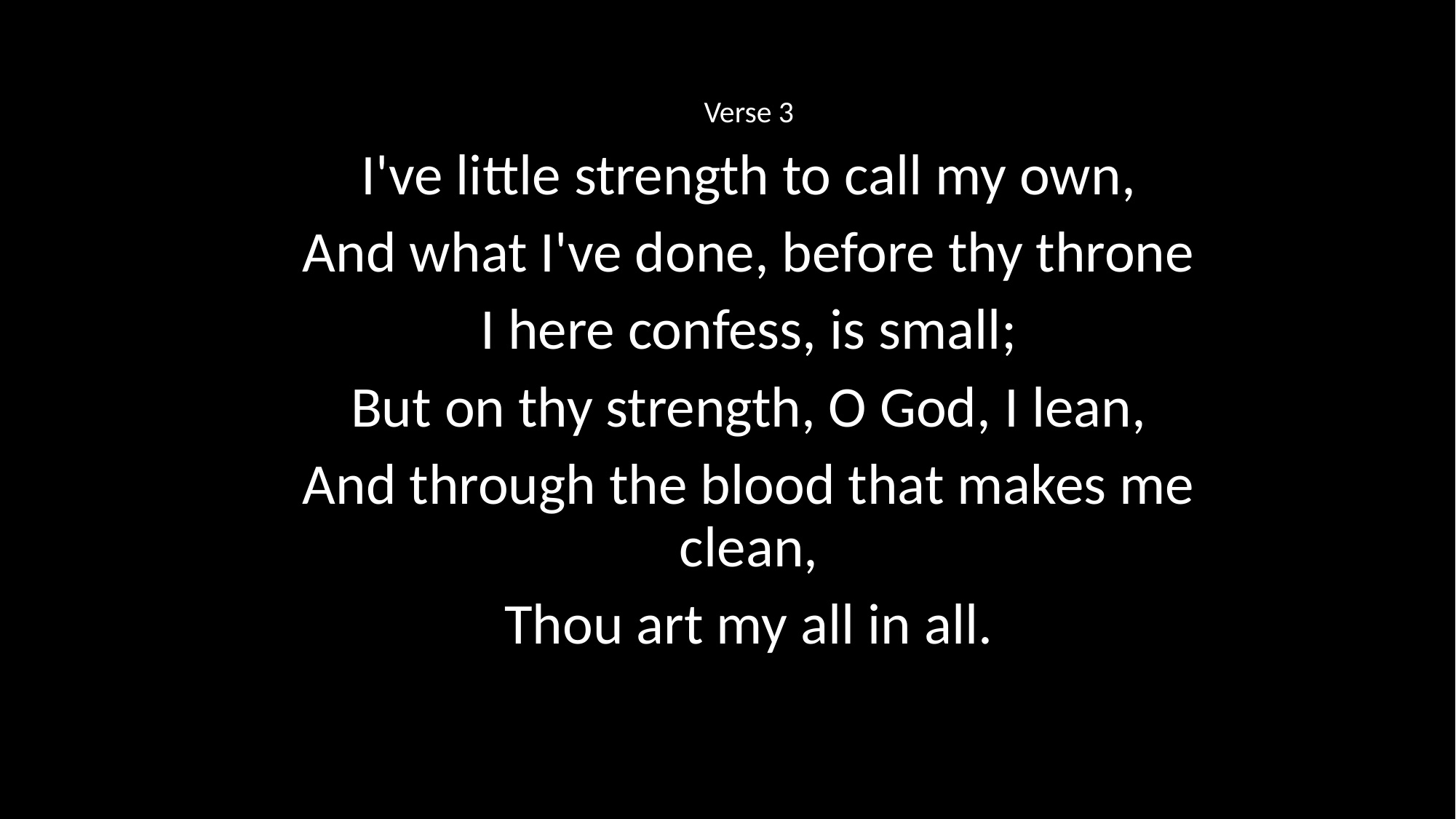

Verse 3
I've little strength to call my own,
And what I've done, before thy throne
I here confess, is small;
But on thy strength, O God, I lean,
And through the blood that makes me clean,
Thou art my all in all.